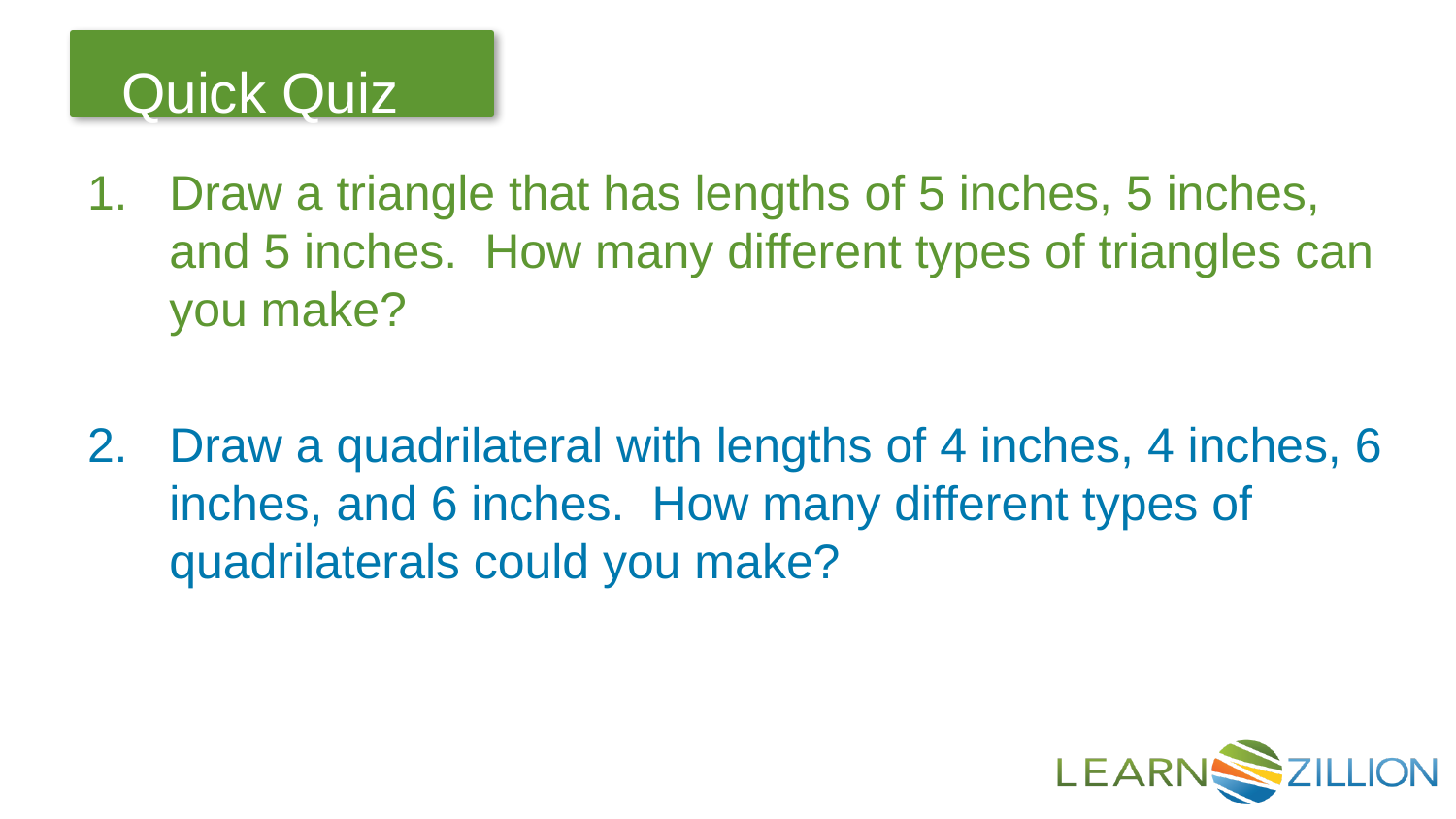

Draw a triangle that has lengths of 5 inches, 5 inches, and 5 inches.  How many different types of triangles can you make?

Draw a quadrilateral with lengths of 4 inches, 4 inches, 6 inches, and 6 inches.  How many different types of quadrilaterals could you make?